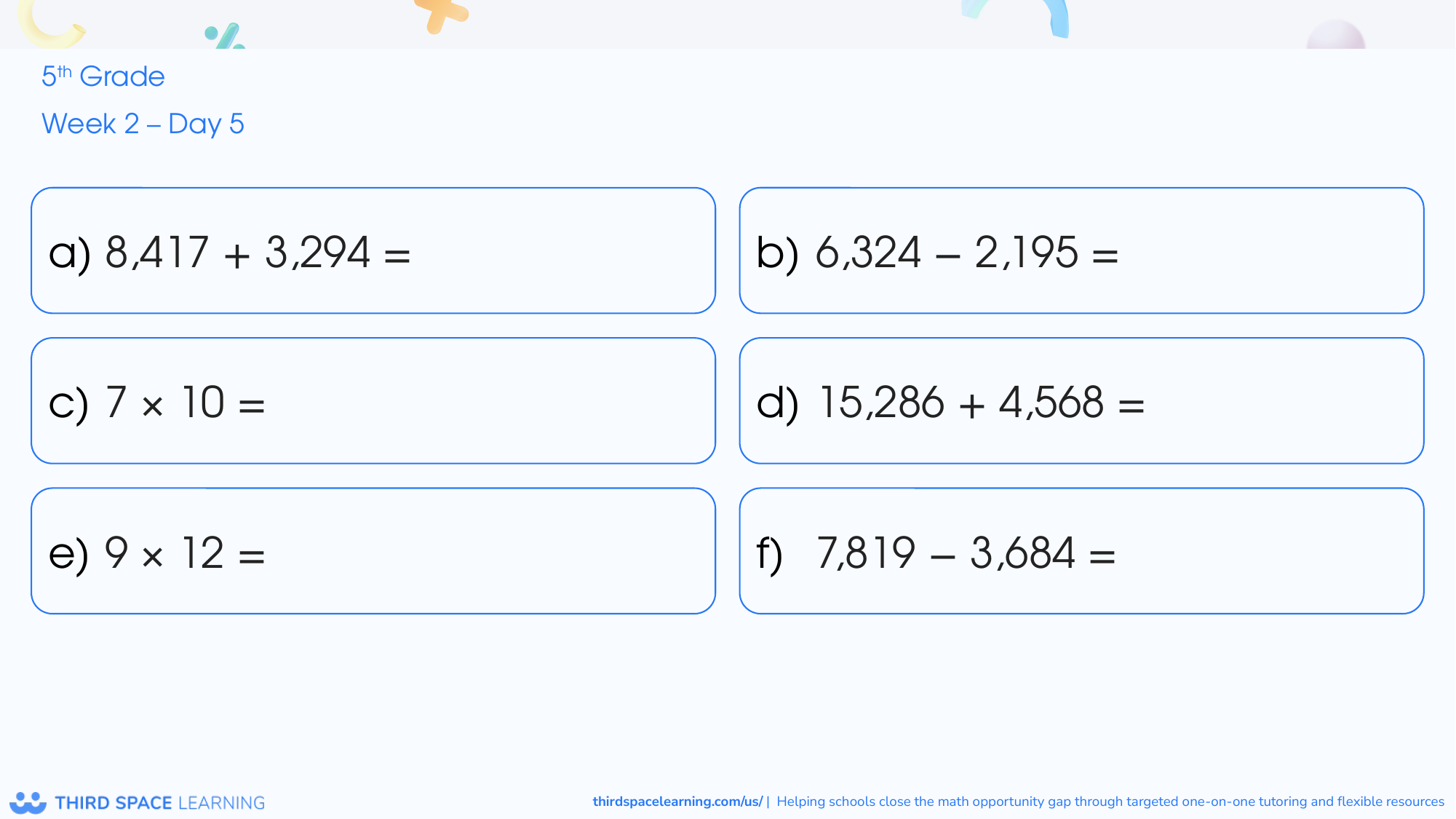

5th Grade
Week 2 – Day 5
8,417 + 3,294 =
6,324 − 2,195 =
7 × 10 =
15,286 + 4,568 =
9 × 12 =
7,819 − 3,684 =